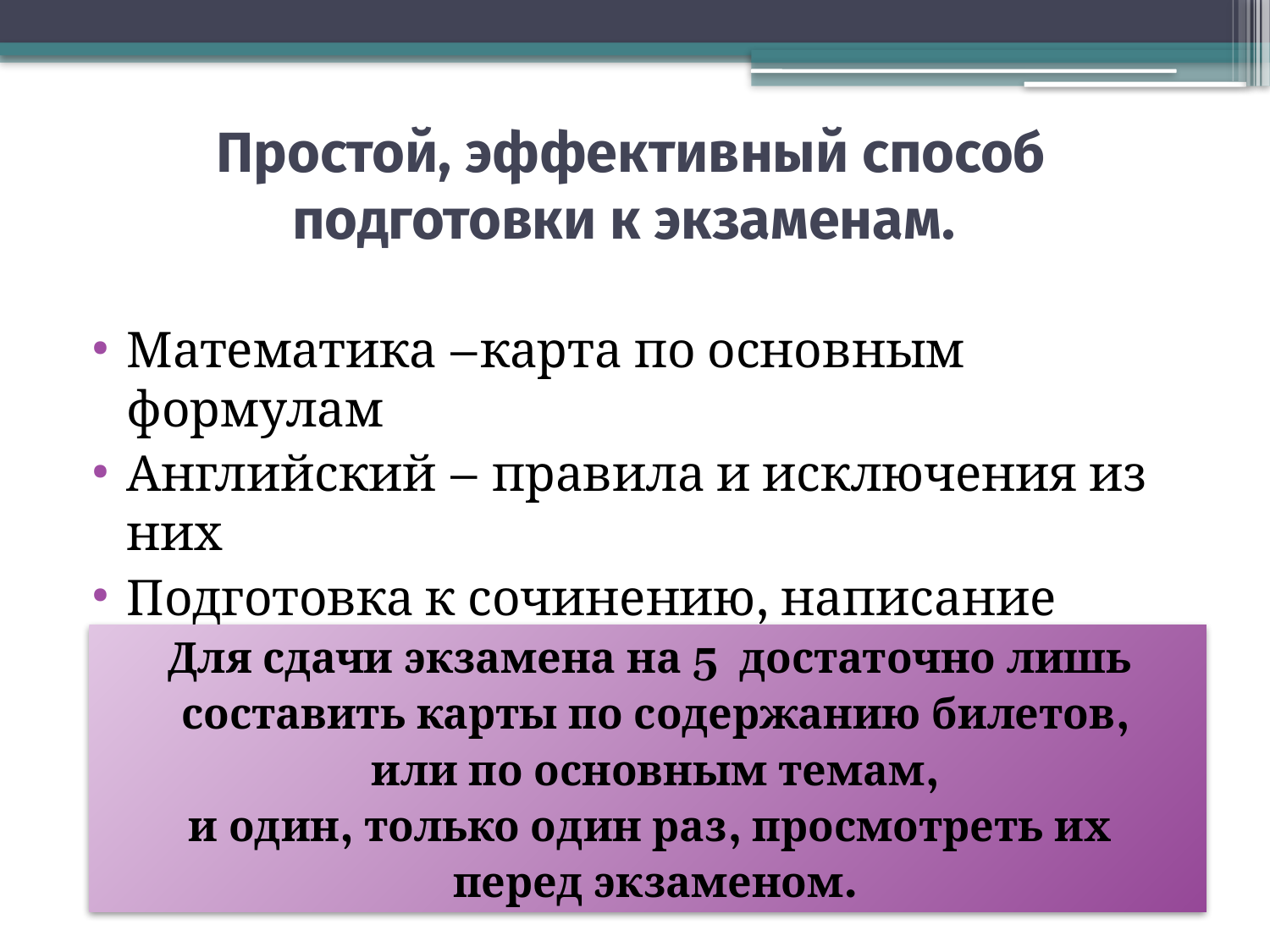

# Простой, эффективный способ подготовки к экзаменам.
Математика –карта по основным формулам
Английский – правила и исключения из них
Подготовка к сочинению, написание статьи – основные ключевые темы

Для сдачи экзамена на 5  достаточно лишь
составить карты по содержанию билетов,
 или по основным темам,
и один, только один раз, просмотреть их
перед экзаменом.